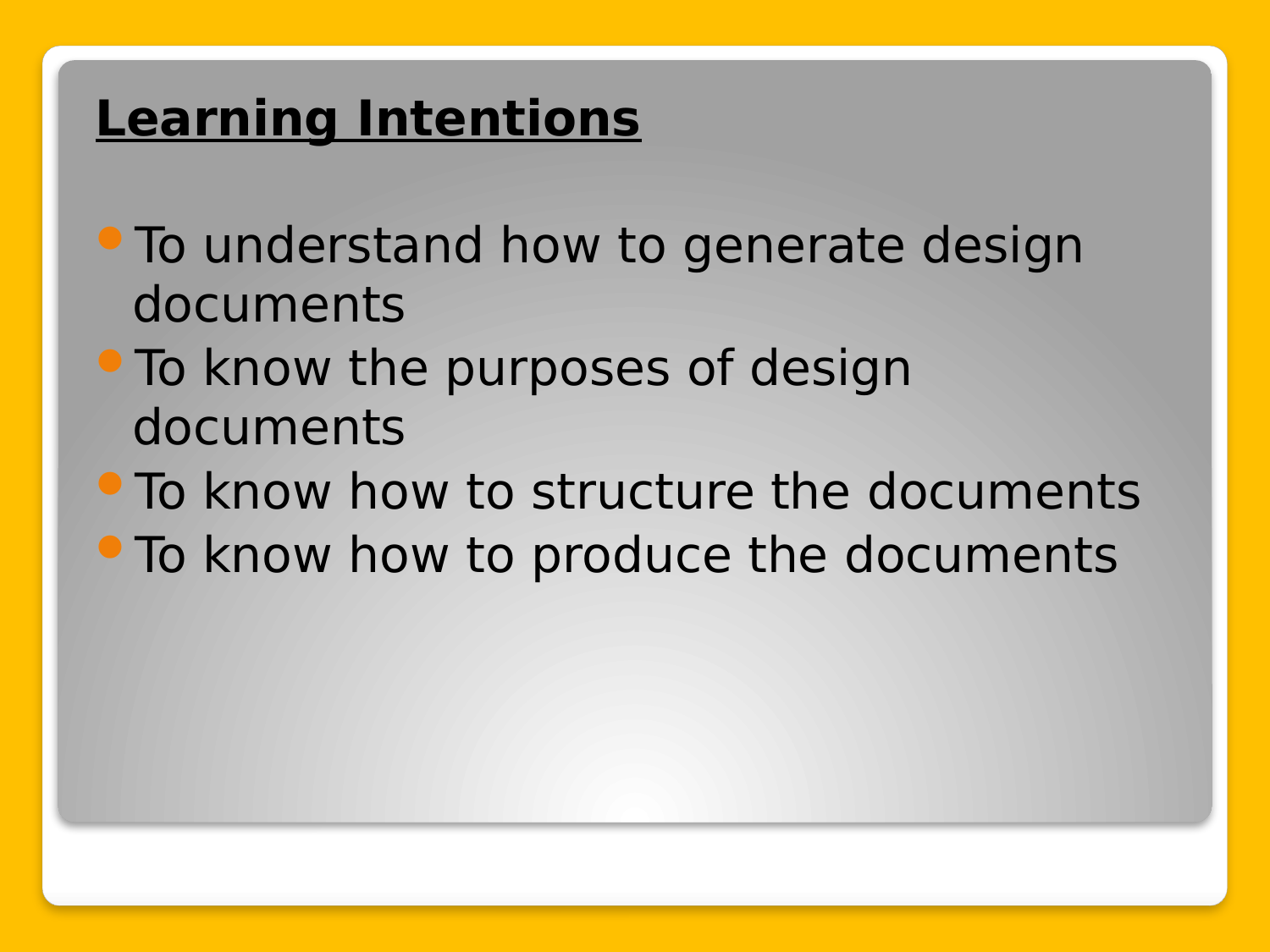

Learning Intentions

To understand how to generate design documents
To know the purposes of design documents
To know how to structure the documents
To know how to produce the documents